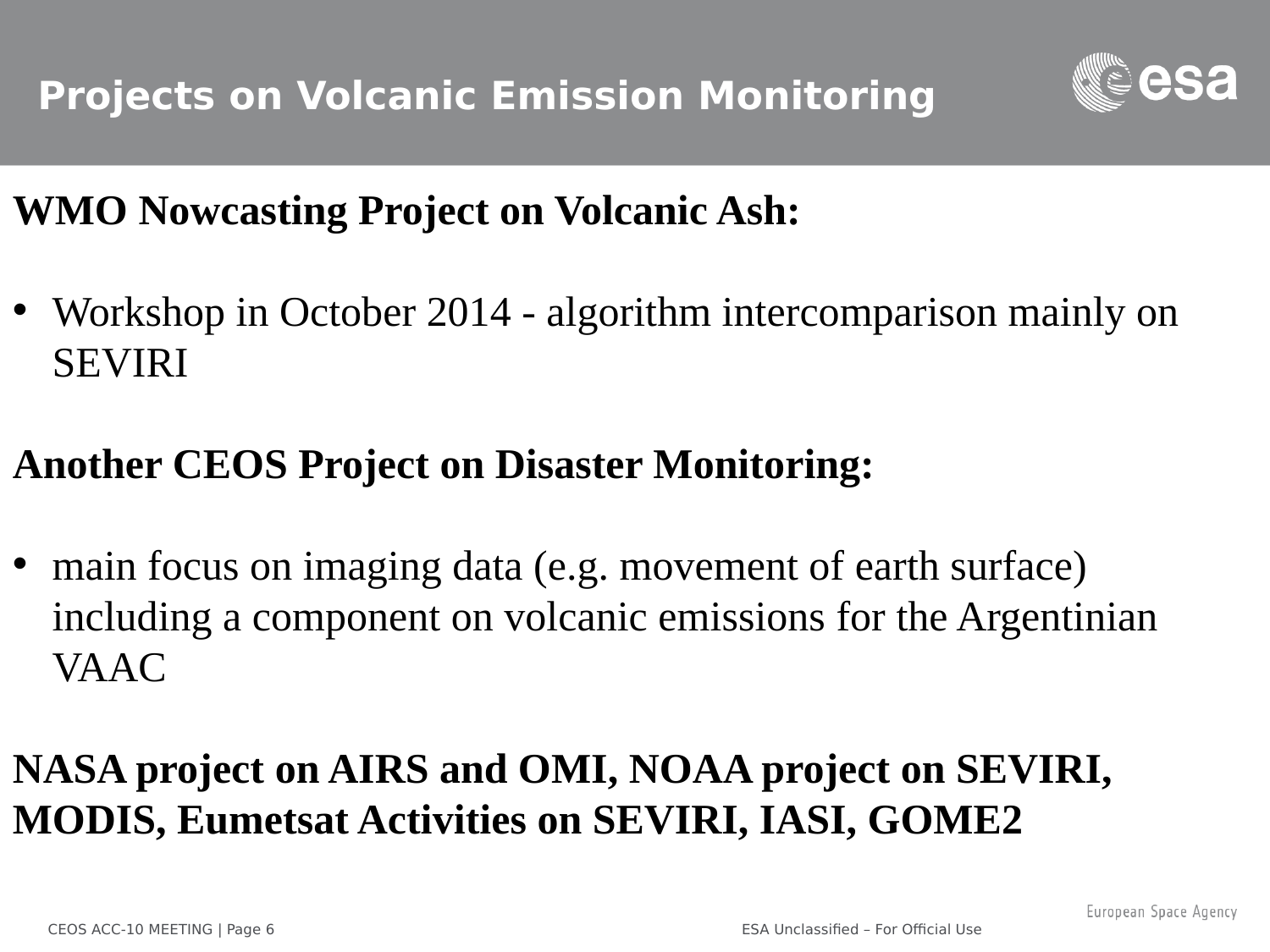

# Projects on Volcanic Emission Monitoring
WMO Nowcasting Project on Volcanic Ash:

Workshop in October 2014 - algorithm intercomparison mainly on SEVIRI

Another CEOS Project on Disaster Monitoring:

main focus on imaging data (e.g. movement of earth surface) including a component on volcanic emissions for the Argentinian VAAC

NASA project on AIRS and OMI, NOAA project on SEVIRI, MODIS, Eumetsat Activities on SEVIRI, IASI, GOME2